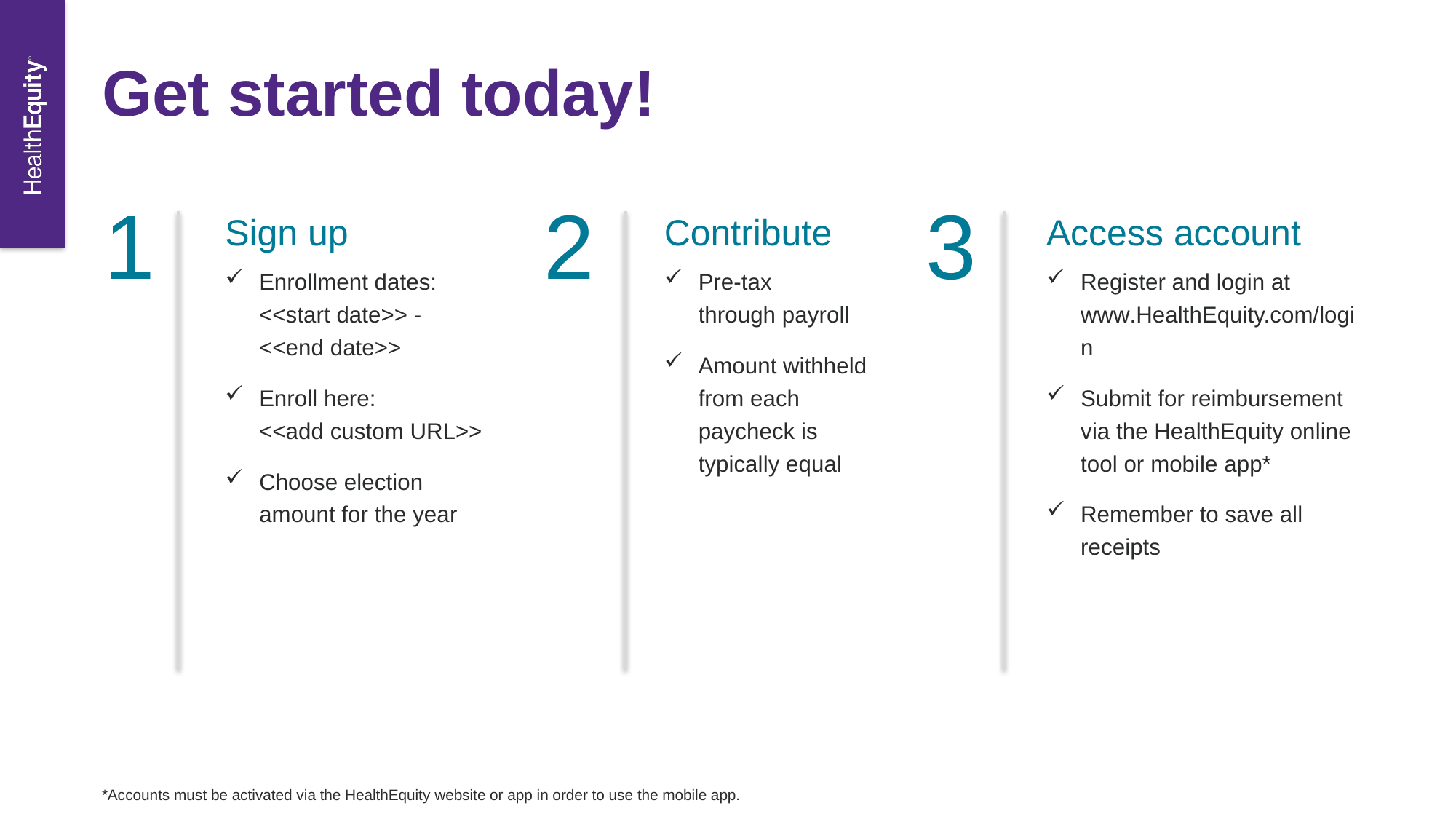

# Get started today!

1
Sign up
Enrollment dates: <<start date>> -
<<end date>>
Enroll here:
<<add custom URL>>
Choose election amount for the year
2
Contribute
Pre-tax
through payroll
Amount withheld from each paycheck is typically equal
3
Access account
Register and login at www.HealthEquity.com/login
Submit for reimbursement via the HealthEquity online tool or mobile app*
Remember to save all receipts
*Accounts must be activated via the HealthEquity website or app in order to use the mobile app.